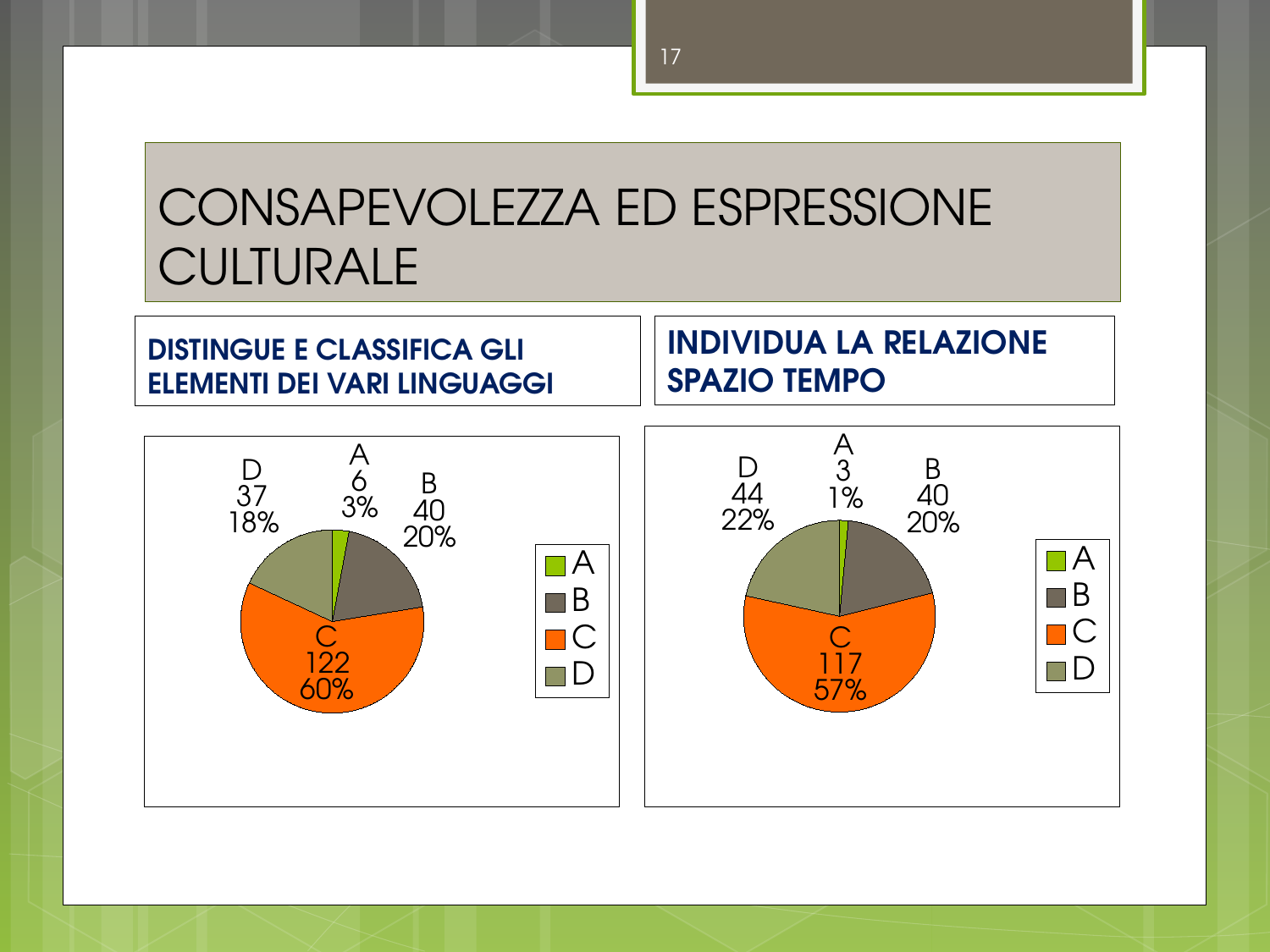

17
# CONSAPEVOLEZZA ED ESPRESSIONE CULTURALE
DISTINGUE E CLASSIFICA GLI ELEMENTI DEI VARI LINGUAGGI
INDIVIDUA LA RELAZIONE SPAZIO TEMPO

### Chart

| Category | Vendite |
|---|---|
| A | 3.0 |
| B | 40.0 |
| C | 117.0 |
| D | 44.0 |

### Chart

| Category | Vendite |
|---|---|
| A | 6.0 |
| B | 40.0 |
| C | 122.0 |
| D | 37.0 |